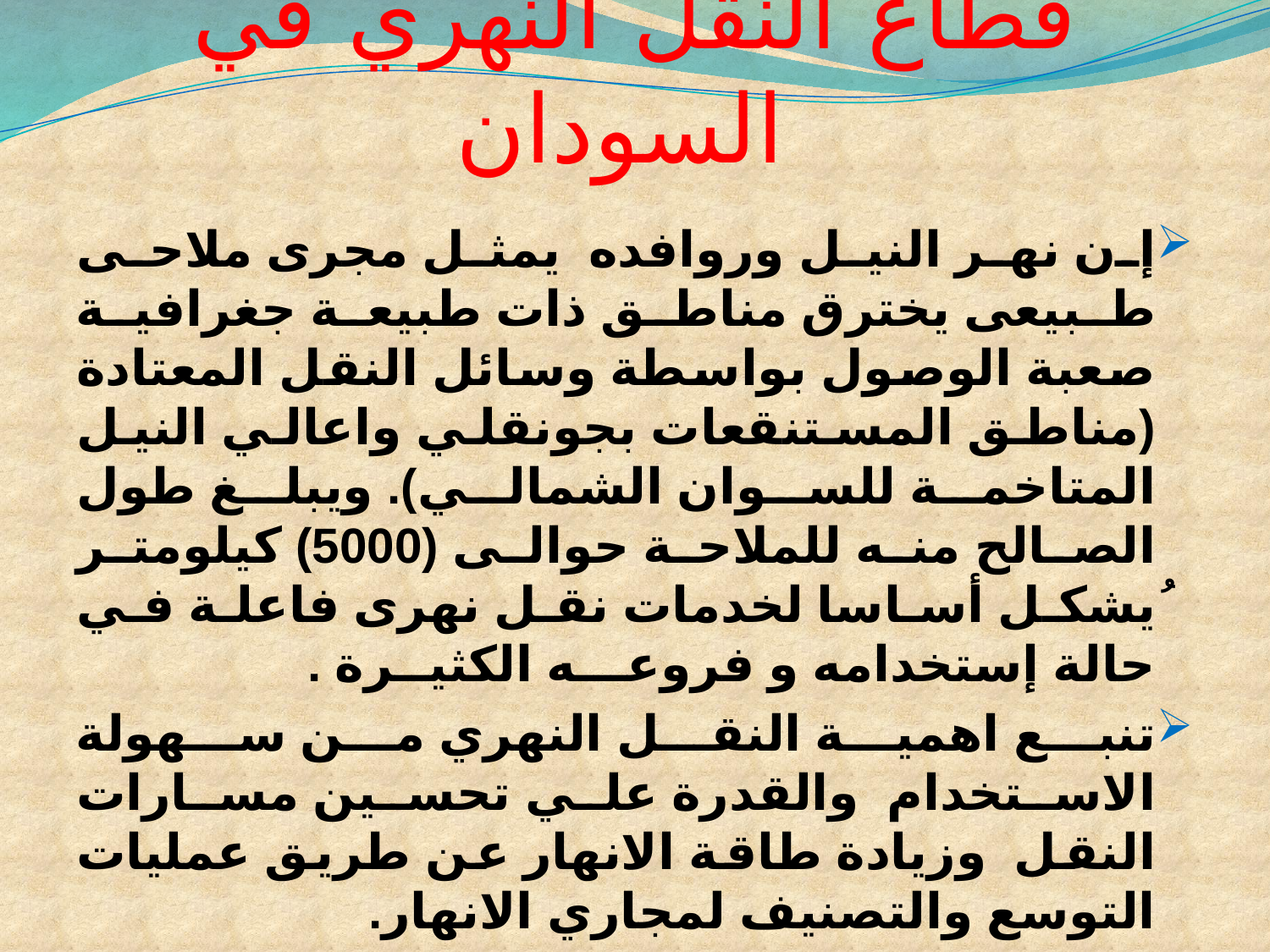

# قطاع النقل النهري في السودان
إن نهر النيل وروافده  يمثل مجرى ملاحى طبيعى يخترق مناطق ذات طبيعة جغرافية صعبة الوصول بواسطة وسائل النقل المعتادة (مناطق المستنقعات بجونقلي واعالي النيل المتاخمة للسوان الشمالي). ويبلغ طول الصالح منه للملاحة حوالى (5000) كيلومتر ُيشكل أساسا لخدمات نقل نهرى فاعلة في حالة إستخدامه و فروعـــه الكثيــرة .
تنبع اهمية النقل النهري من سهولة الاستخدام  والقدرة علي تحسين مسارات النقل  وزيادة طاقة الانهار عن طريق عمليات التوسع والتصنيف لمجاري الانهار.